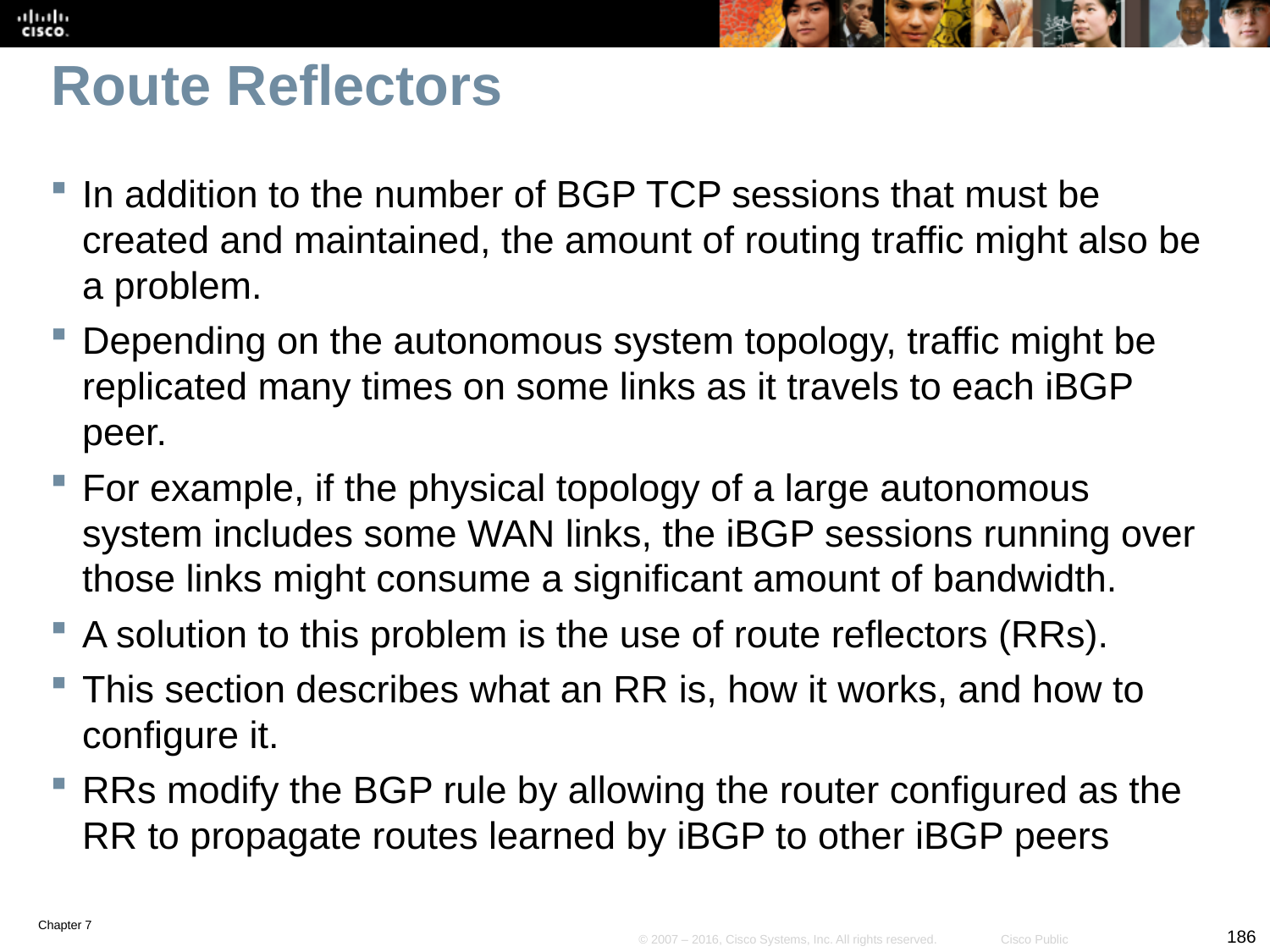

# Route Reflectors
In addition to the number of BGP TCP sessions that must be created and maintained, the amount of routing traffic might also be a problem.
Depending on the autonomous system topology, traffic might be replicated many times on some links as it travels to each iBGP peer.
For example, if the physical topology of a large autonomous system includes some WAN links, the iBGP sessions running over those links might consume a significant amount of bandwidth.
A solution to this problem is the use of route reflectors (RRs).
This section describes what an RR is, how it works, and how to configure it.
RRs modify the BGP rule by allowing the router configured as the RR to propagate routes learned by iBGP to other iBGP peers